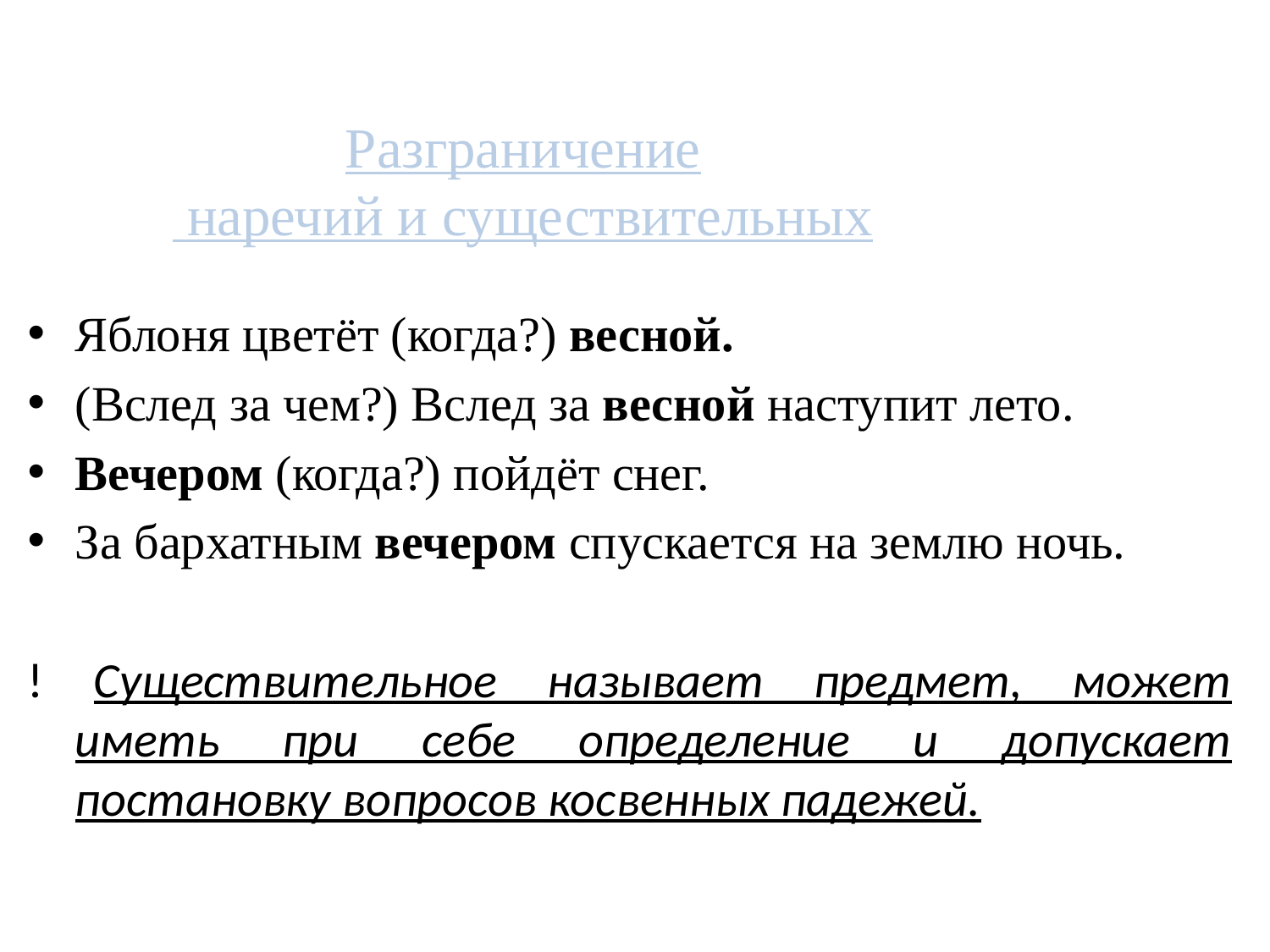

# Разграничение наречий и существительных
Яблоня цветёт (когда?) весной.
(Вслед за чем?) Вслед за весной наступит лето.
Вечером (когда?) пойдёт снег.
За бархатным вечером спускается на землю ночь.

! Существительное называет предмет, может иметь при себе определение и допускает постановку вопросов косвенных падежей.